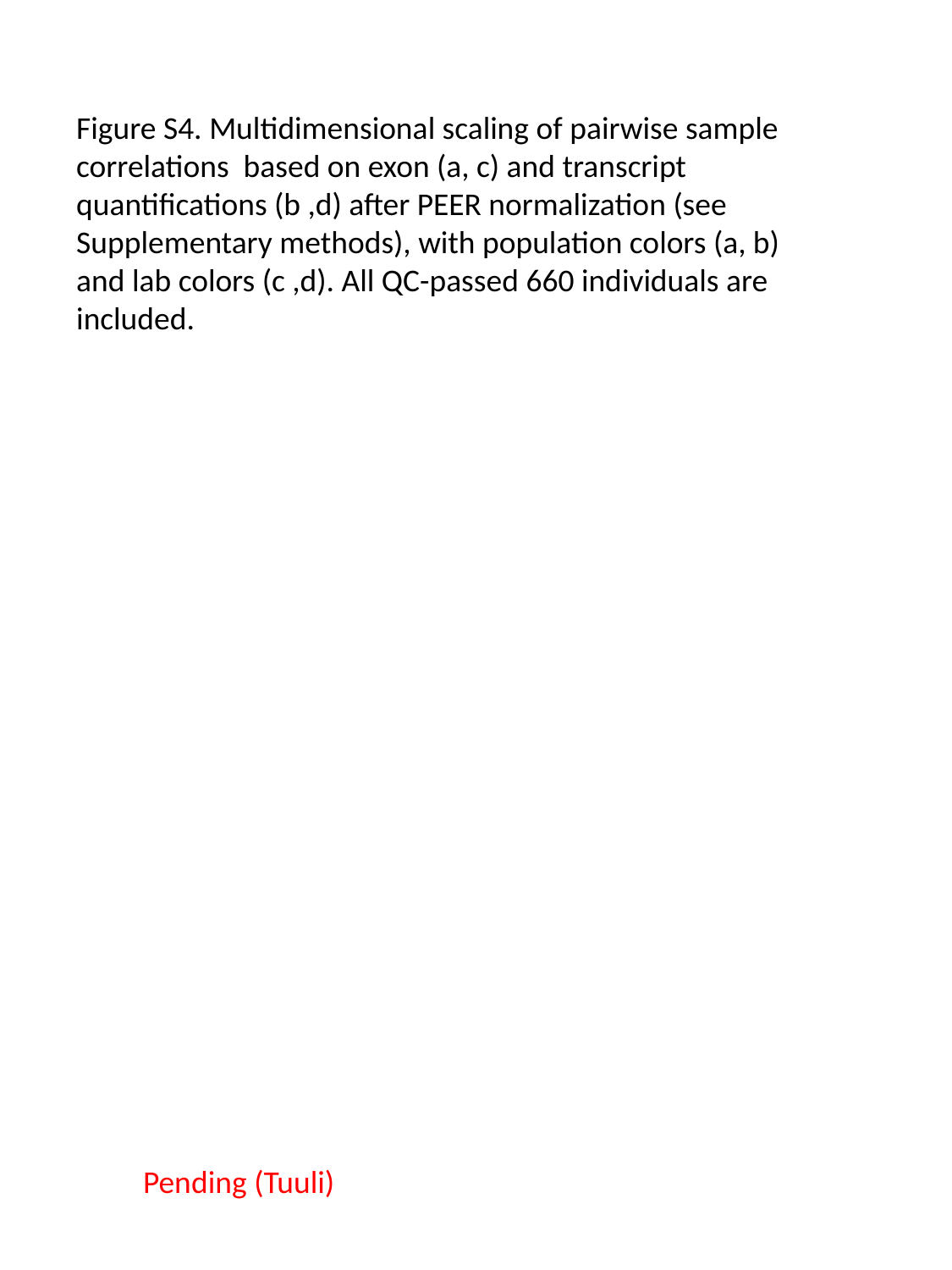

Figure S4. Multidimensional scaling of pairwise sample correlations  based on exon (a, c) and transcript quantifications (b ,d) after PEER normalization (see Supplementary methods), with population colors (a, b) and lab colors (c ,d). All QC-passed 660 individuals are included.
Pending (Tuuli)